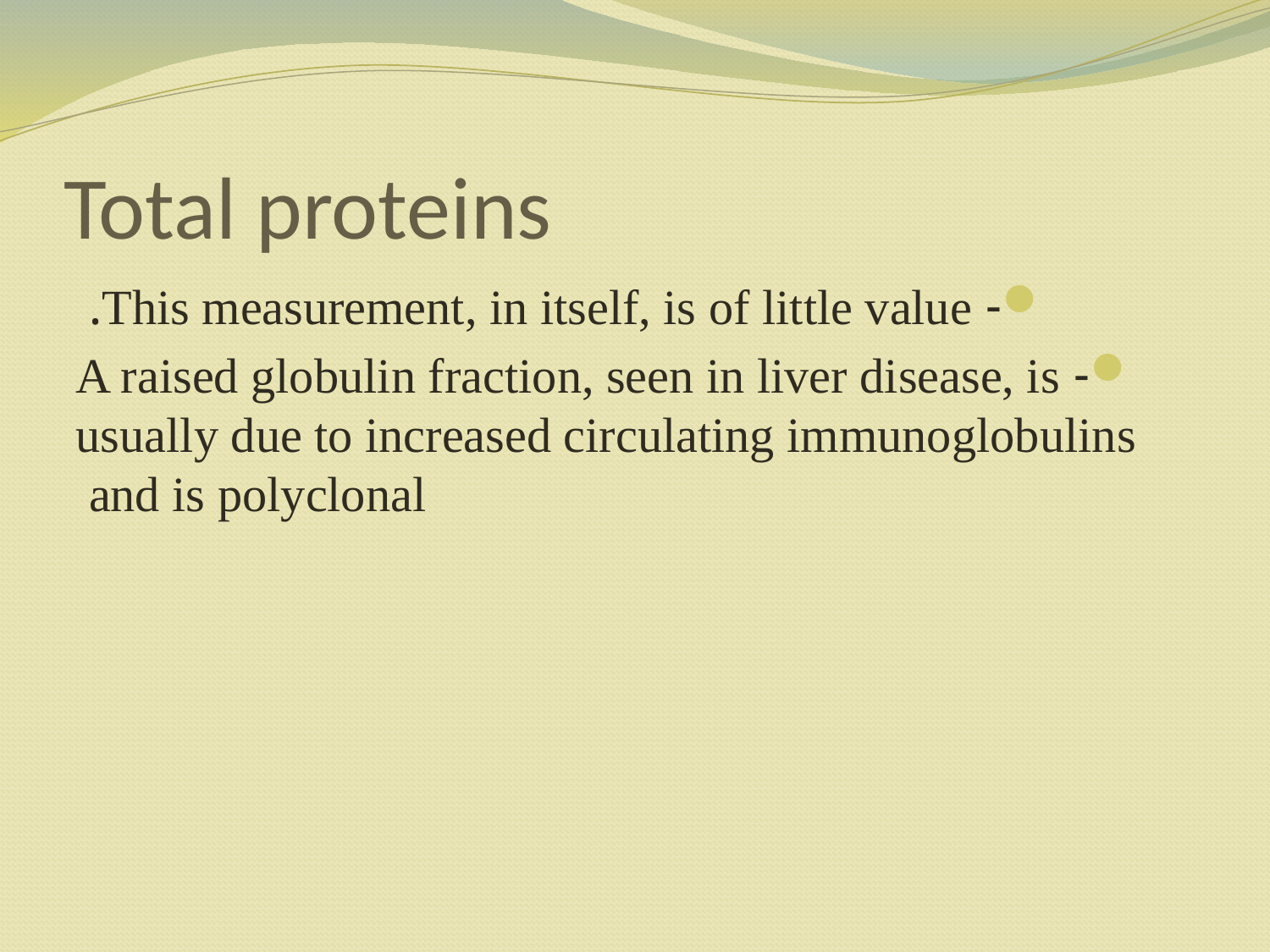

# Total proteins
- This measurement, in itself, is of little value.
- A raised globulin fraction, seen in liver disease, is usually due to increased circulating immunoglobulins and is polyclonal